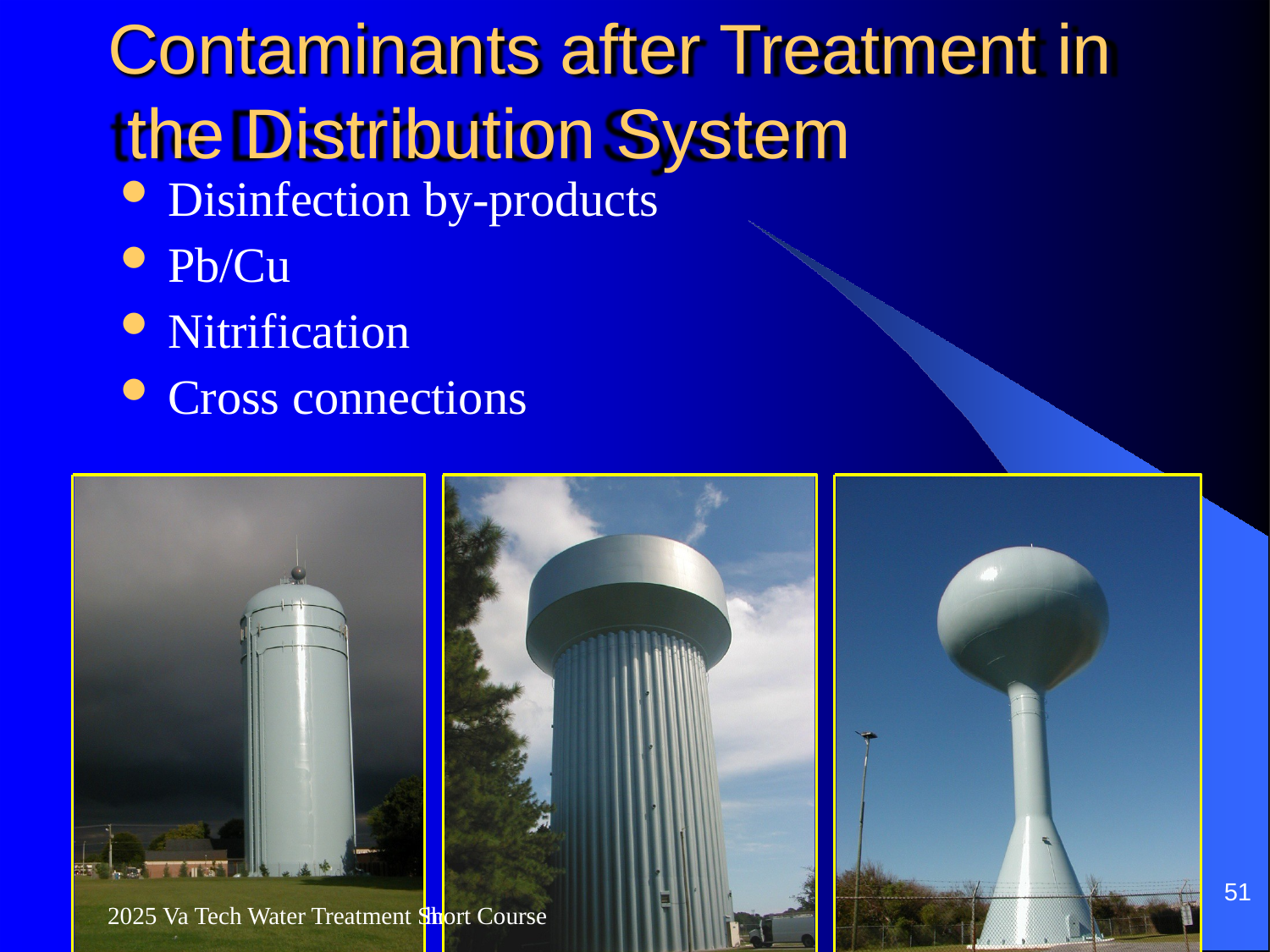

# Contaminants after Treatment in  the Distribution System

Disinfection by-products
Pb/Cu
Nitrification
Cross connections

51
2025 Va Tech Water Treatment Short Course
2023 Va Tech Water Treatment Short
Course